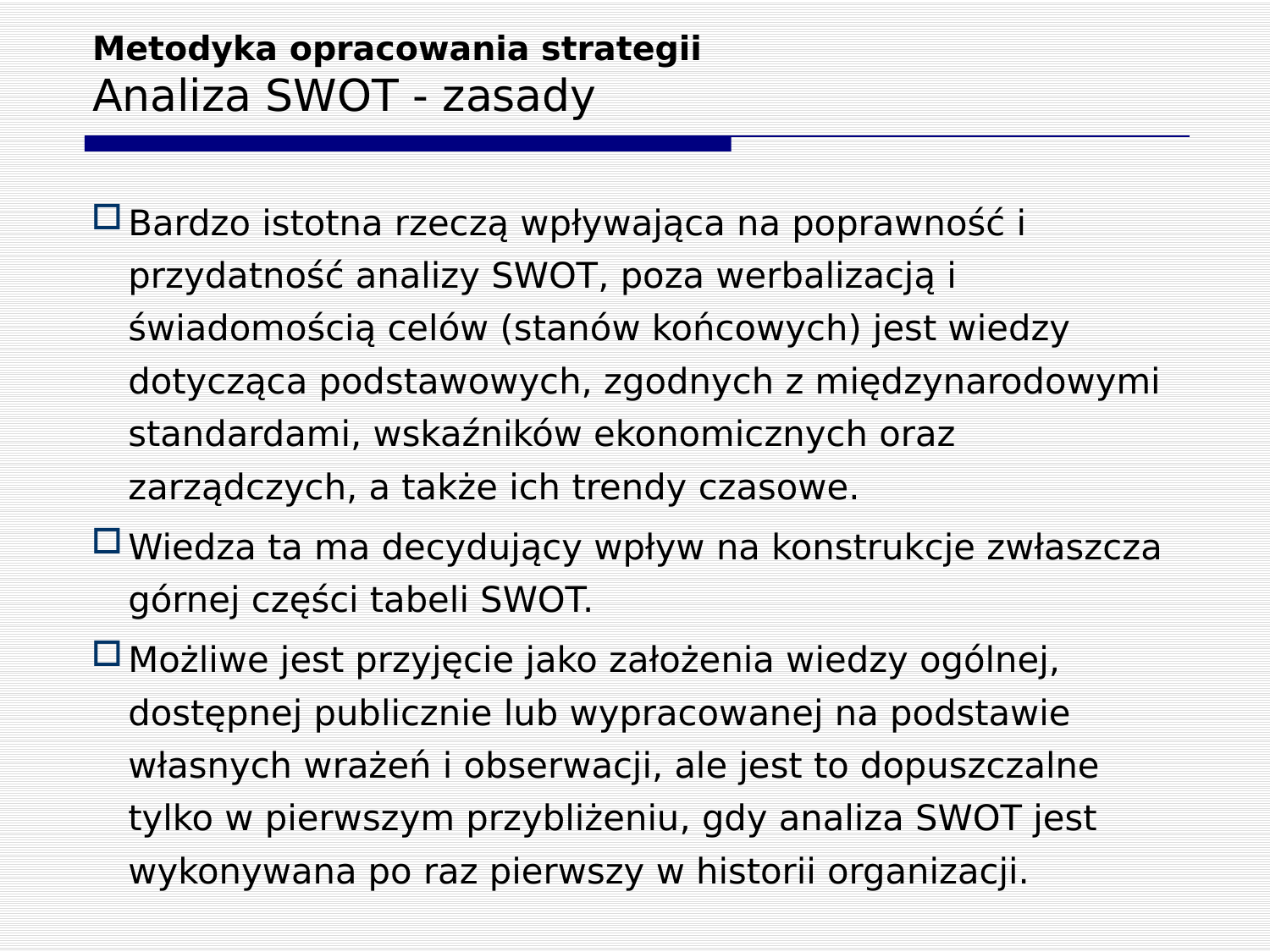

# Metodyka opracowania strategii Analiza SWOT - zasady
Bardzo istotna rzeczą wpływająca na poprawność i przydatność analizy SWOT, poza werbalizacją i świadomością celów (stanów końcowych) jest wiedzy dotycząca podstawowych, zgodnych z międzynarodowymi standardami, wskaźników ekonomicznych oraz zarządczych, a także ich trendy czasowe.
Wiedza ta ma decydujący wpływ na konstrukcje zwłaszcza górnej części tabeli SWOT.
Możliwe jest przyjęcie jako założenia wiedzy ogólnej, dostępnej publicznie lub wypracowanej na podstawie własnych wrażeń i obserwacji, ale jest to dopuszczalne tylko w pierwszym przybliżeniu, gdy analiza SWOT jest wykonywana po raz pierwszy w historii organizacji.